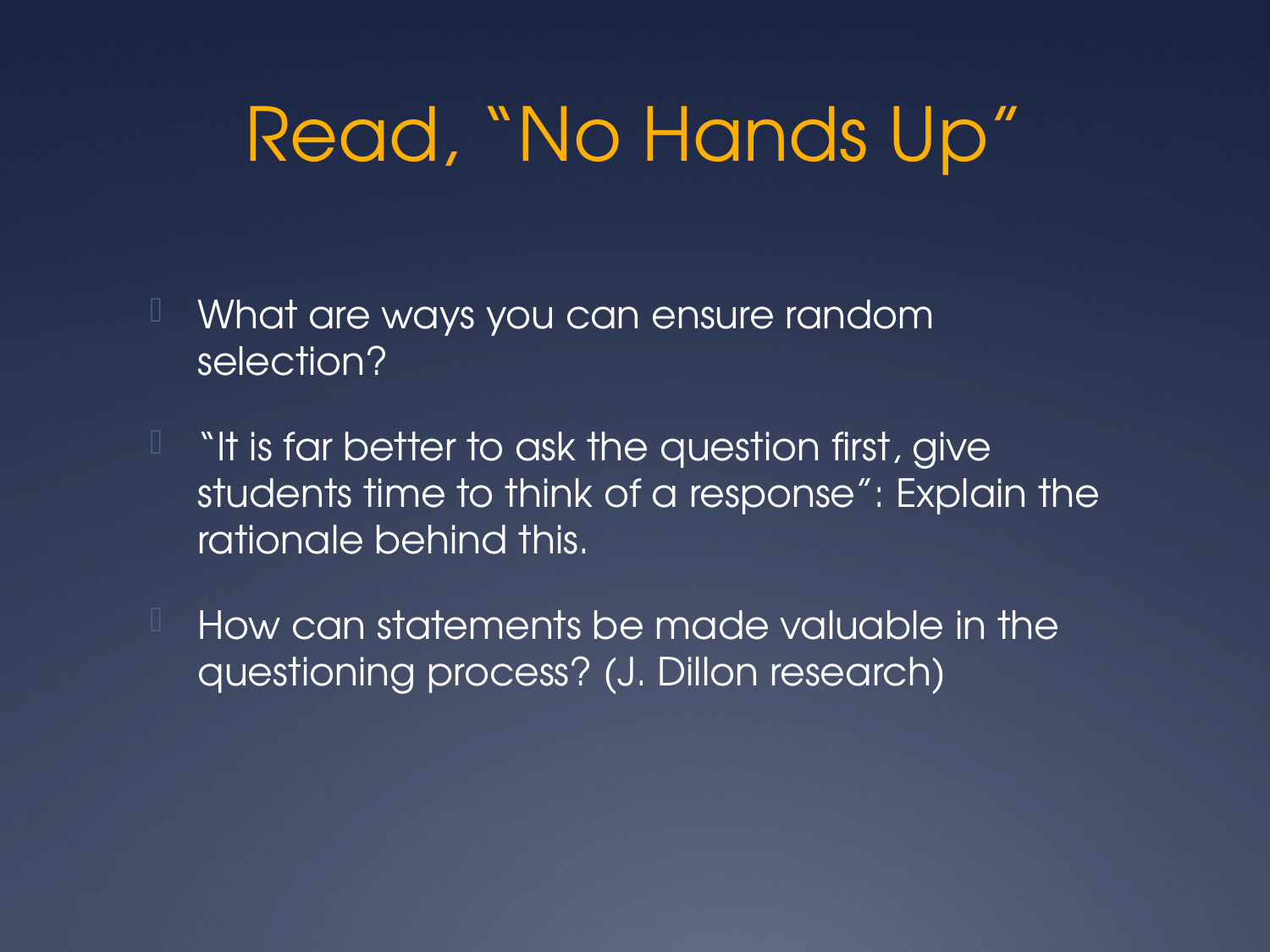

# Read, “No Hands Up”
What are ways you can ensure random selection?
“It is far better to ask the question first, give students time to think of a response”: Explain the rationale behind this.
How can statements be made valuable in the questioning process? (J. Dillon research)